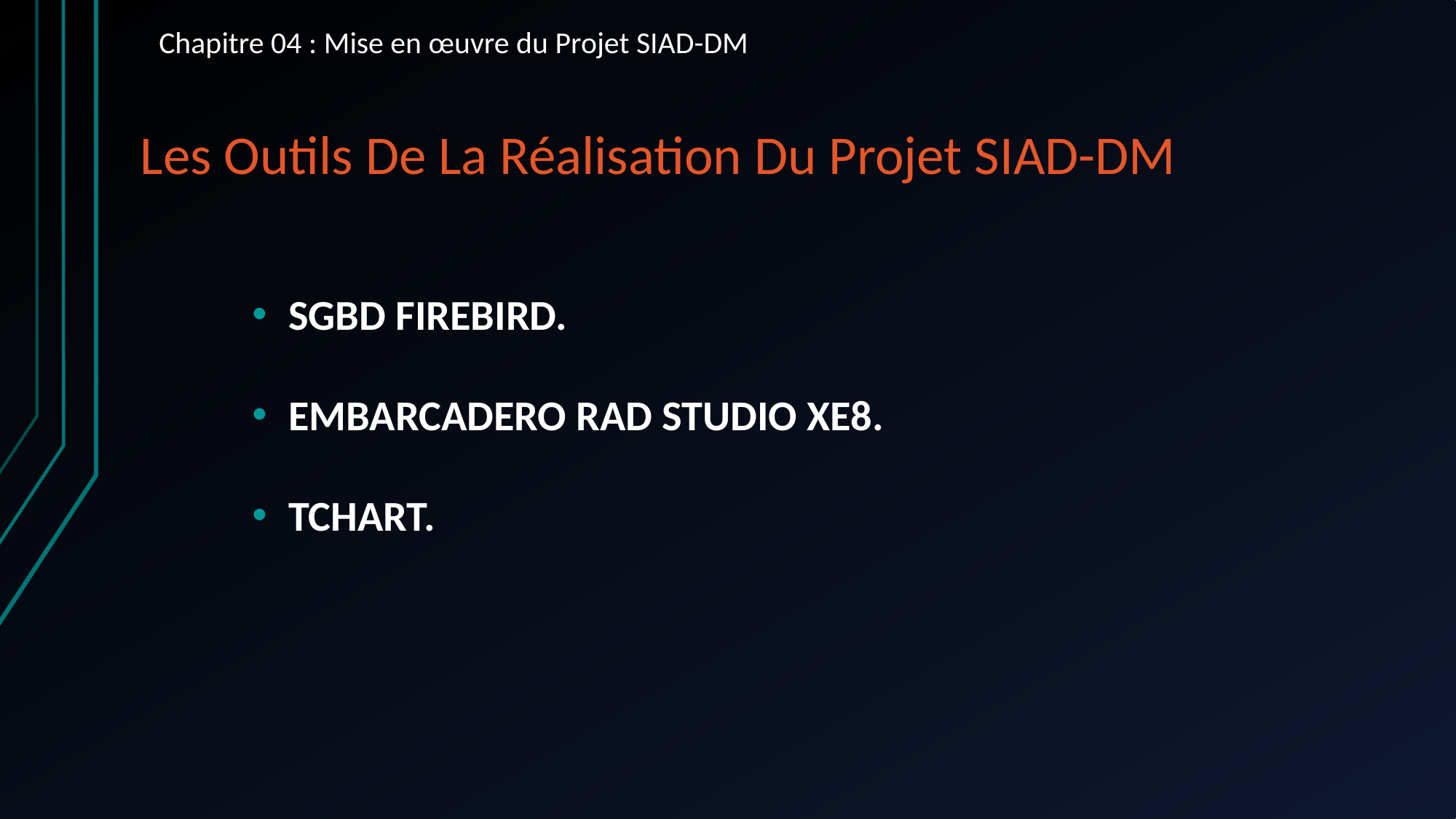

Chapitre 04 : Mise en œuvre du Projet SIAD-DM
# Les Outils De La Réalisation Du Projet SIAD-DM
SGBD FIREBIRD.
EMBARCADERO RAD STUDIO XE8.
TCHART.